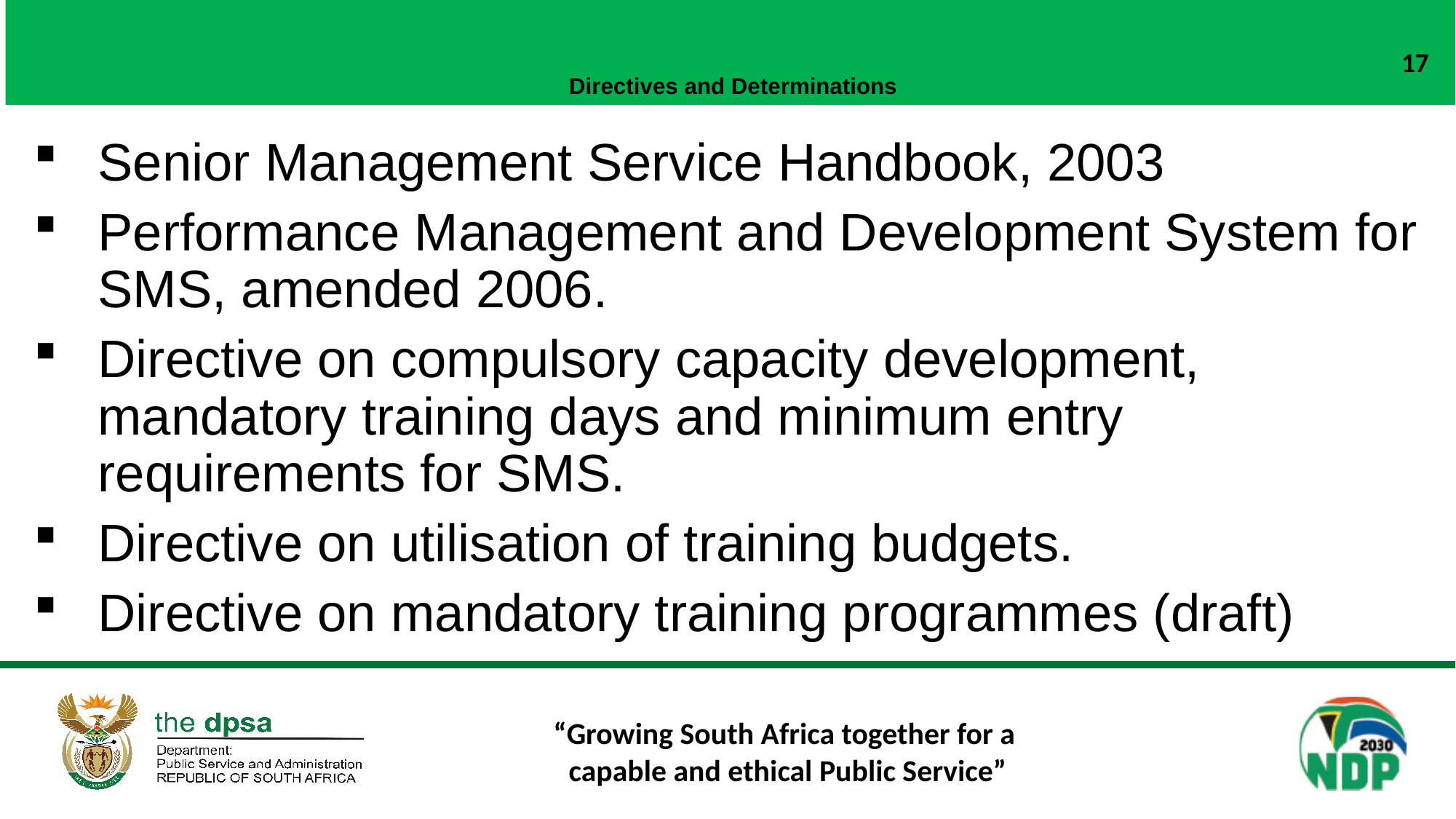

# Directives and Determinations
17
Senior Management Service Handbook, 2003
Performance Management and Development System for SMS, amended 2006.
Directive on compulsory capacity development, mandatory training days and minimum entry requirements for SMS.
Directive on utilisation of training budgets.
Directive on mandatory training programmes (draft)